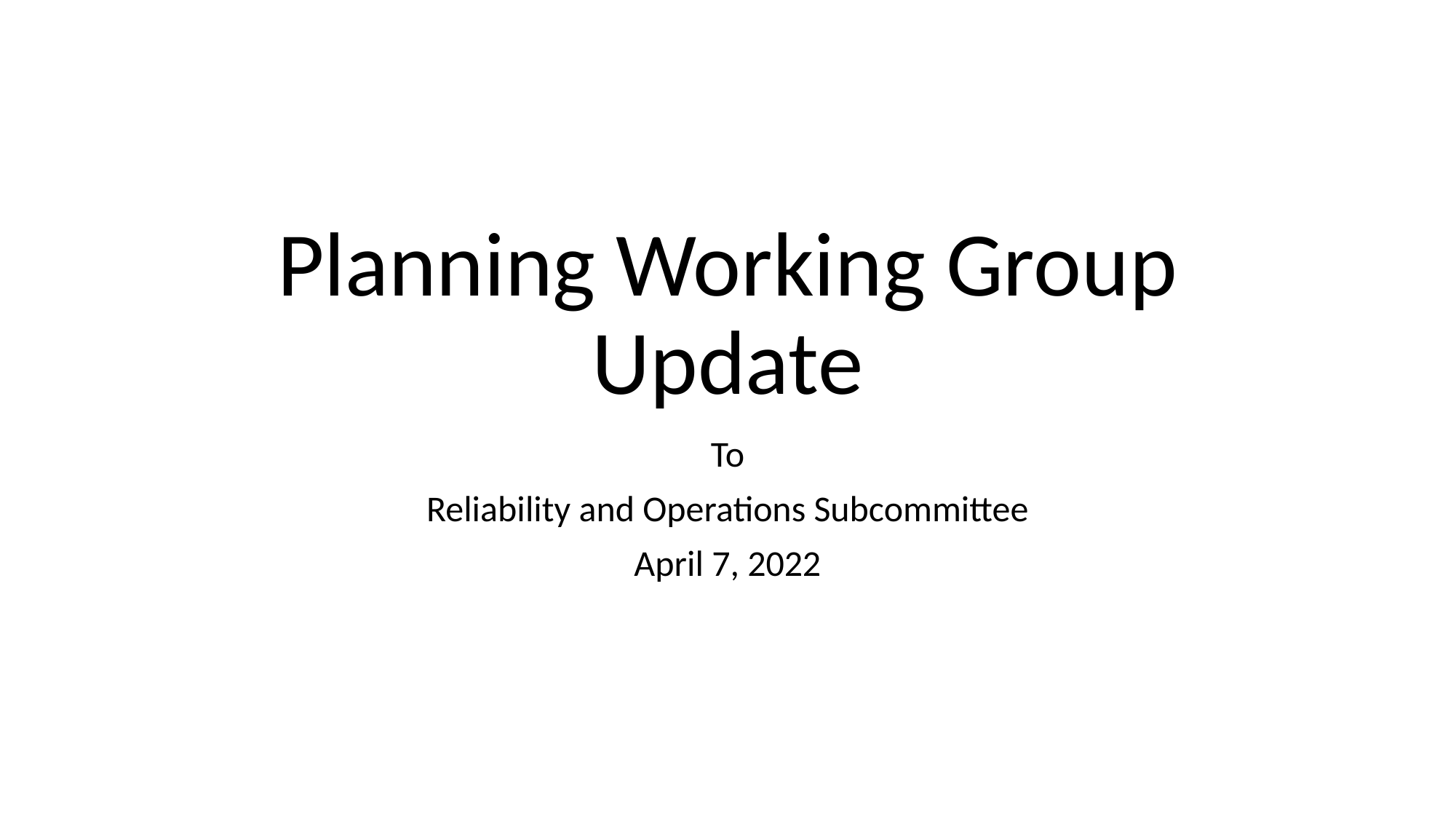

# Planning Working Group Update
To
Reliability and Operations Subcommittee
April 7, 2022